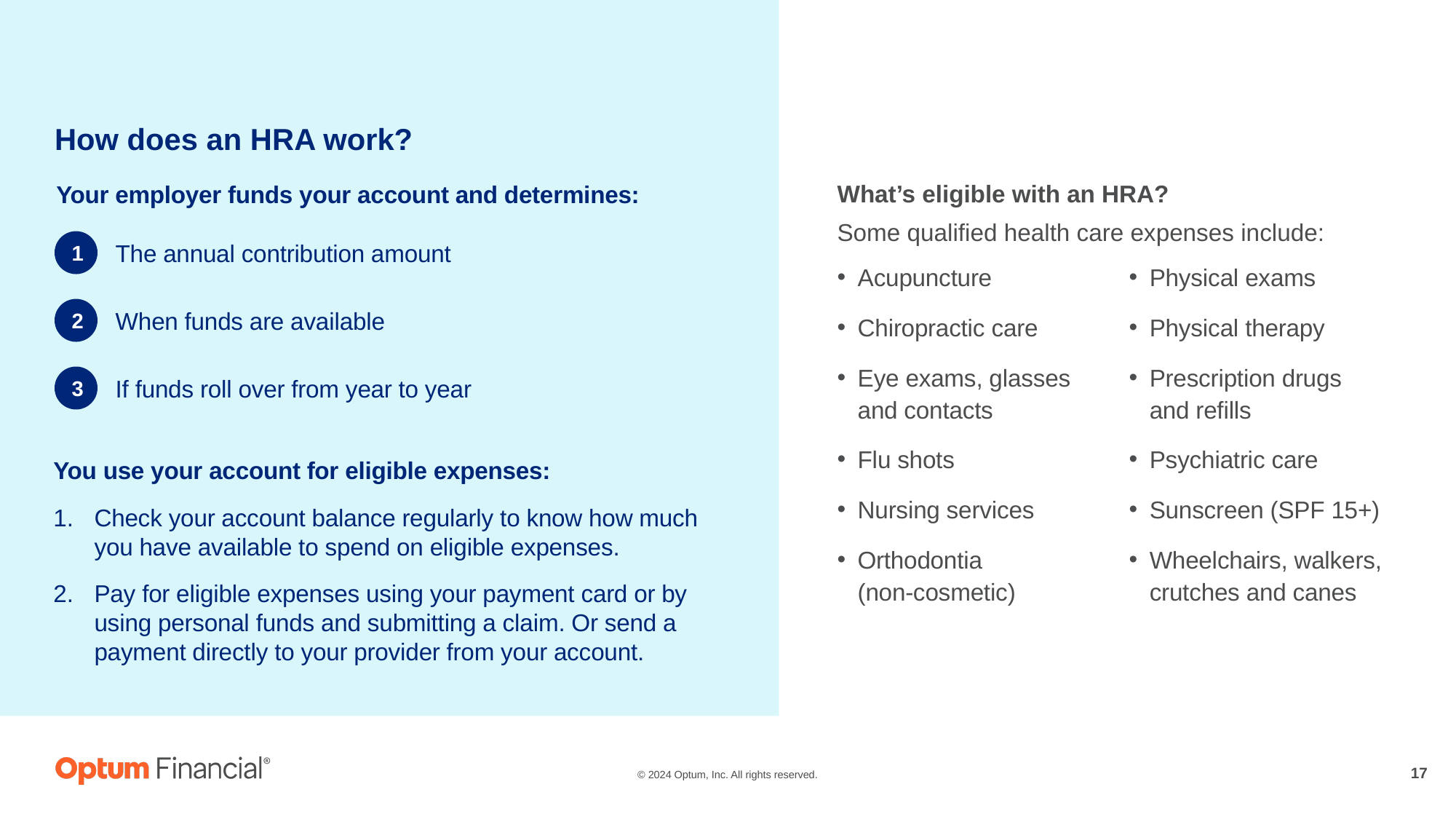

How does an HRA work?
What’s eligible with an HRA?
Some qualified health care expenses include:
Acupuncture
Chiropractic care
Eye exams, glasses
and contacts
Flu shots
Nursing services
Orthodontia
(non-cosmetic)
Physical exams
Physical therapy
Prescription drugs
and refills
Psychiatric care
Sunscreen (SPF 15+)
Wheelchairs, walkers, crutches and canes
Your employer funds your account and determines:
1
The annual contribution amount
2
When funds are available
3
If funds roll over from year to year
You use your account for eligible expenses:
Check your account balance regularly to know how much you have available to spend on eligible expenses.
Pay for eligible expenses using your payment card or by using personal funds and submitting a claim. Or send a payment directly to your provider from your account.